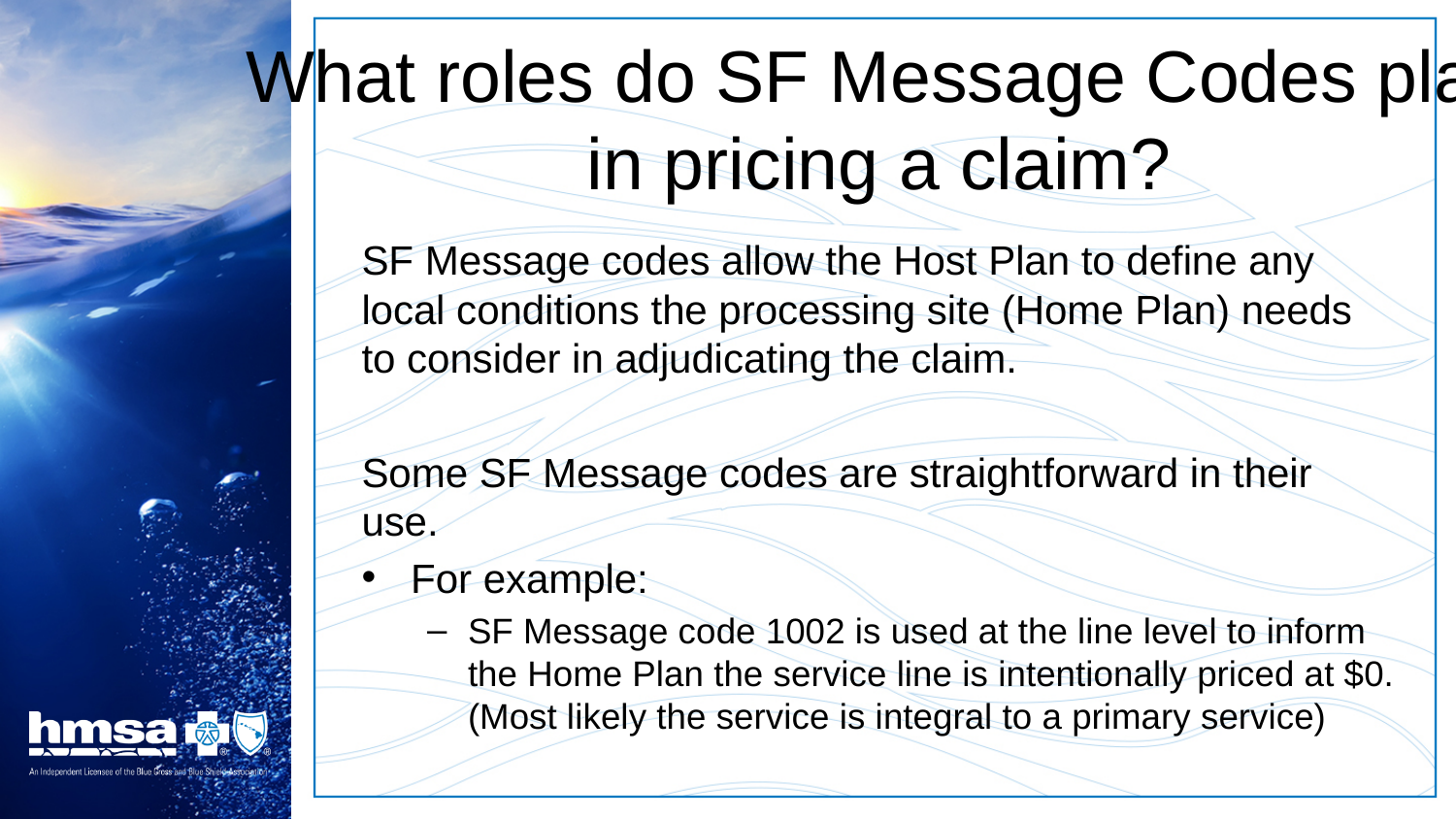

# What roles do SF Message Codes play in pricing a claim?
SF Message codes allow the Host Plan to define any local conditions the processing site (Home Plan) needs to consider in adjudicating the claim.

Some SF Message codes are straightforward in their use.
For example:
SF Message code 1002 is used at the line level to inform the Home Plan the service line is intentionally priced at $0. (Most likely the service is integral to a primary service)